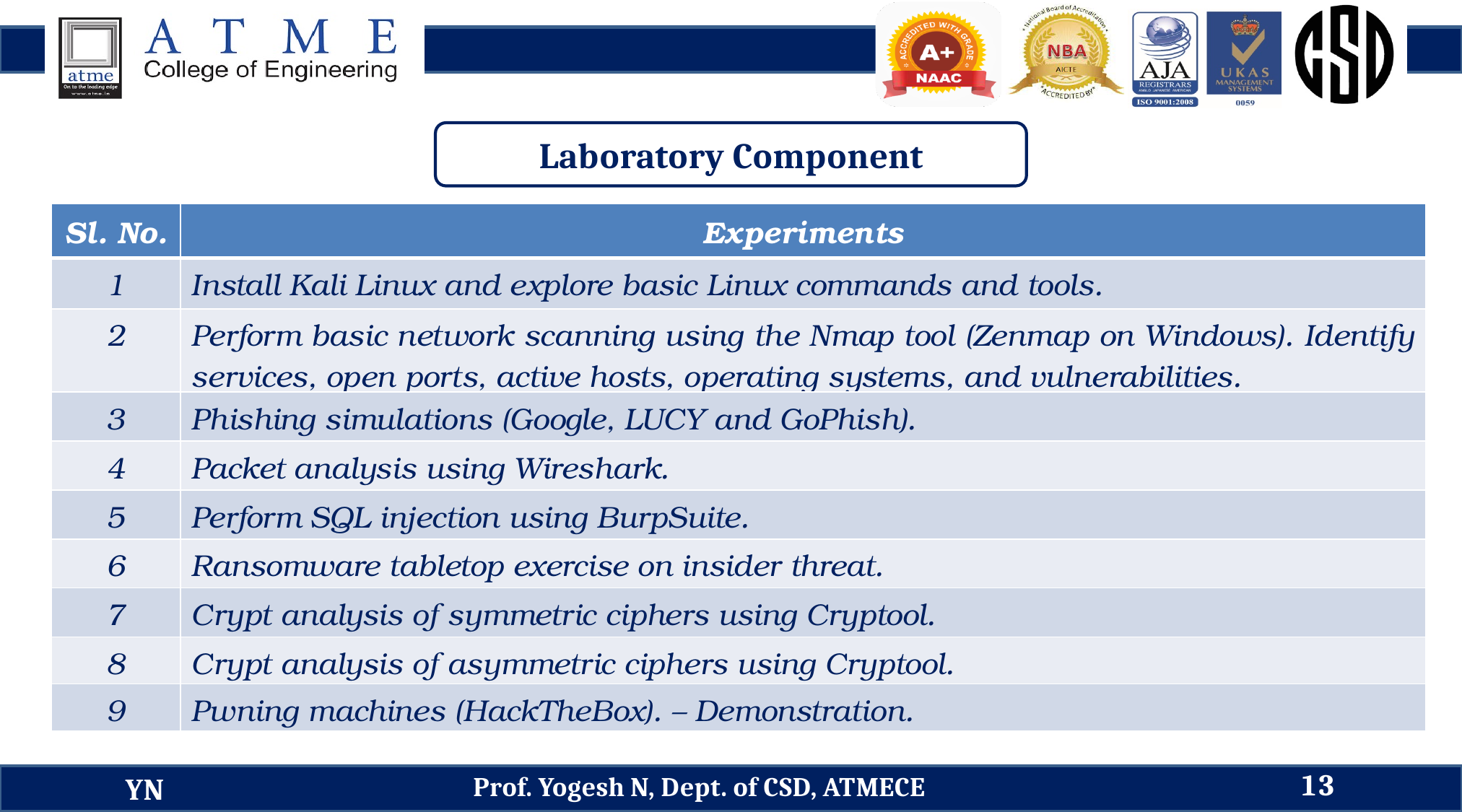

Laboratory Component
| Sl. No. | Experiments |
| --- | --- |
| 1 | Install Kali Linux and explore basic Linux commands and tools. |
| 2 | Perform basic network scanning using the Nmap tool (Zenmap on Windows). Identify services, open ports, active hosts, operating systems, and vulnerabilities. |
| 3 | Phishing simulations (Google, LUCY and GoPhish). |
| 4 | Packet analysis using Wireshark. |
| 5 | Perform SQL injection using BurpSuite. |
| 6 | Ransomware tabletop exercise on insider threat. |
| 7 | Crypt analysis of symmetric ciphers using Cryptool. |
| 8 | Crypt analysis of asymmetric ciphers using Cryptool. |
| 9 | Pwning machines (HackTheBox). – Demonstration. |
13
Prof. Yogesh N, Dept. of CSD, ATMECE
YN